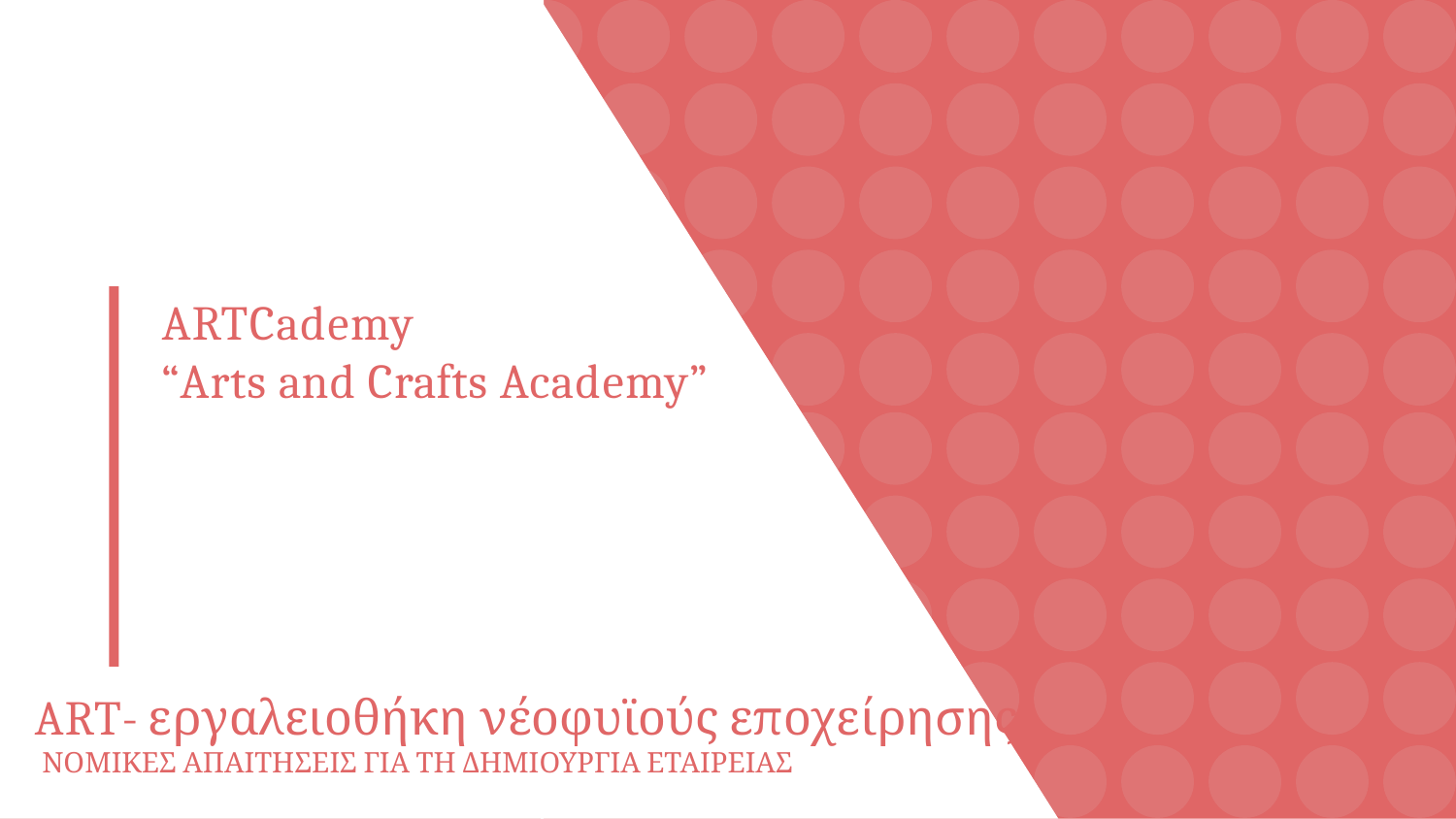

# ARTCademy
“Arts and Crafts Academy”

ART- εργαλειοθήκη νέοφυϊούς εποχείρησης
 ΝΟΜΙΚΕΣ ΑΠΑΙΤΗΣΕΙΣ ΓΙΑ ΤΗ ΔΗΜΙΟΥΡΓΙΑ ΕΤΑΙΡΕΙΑΣ